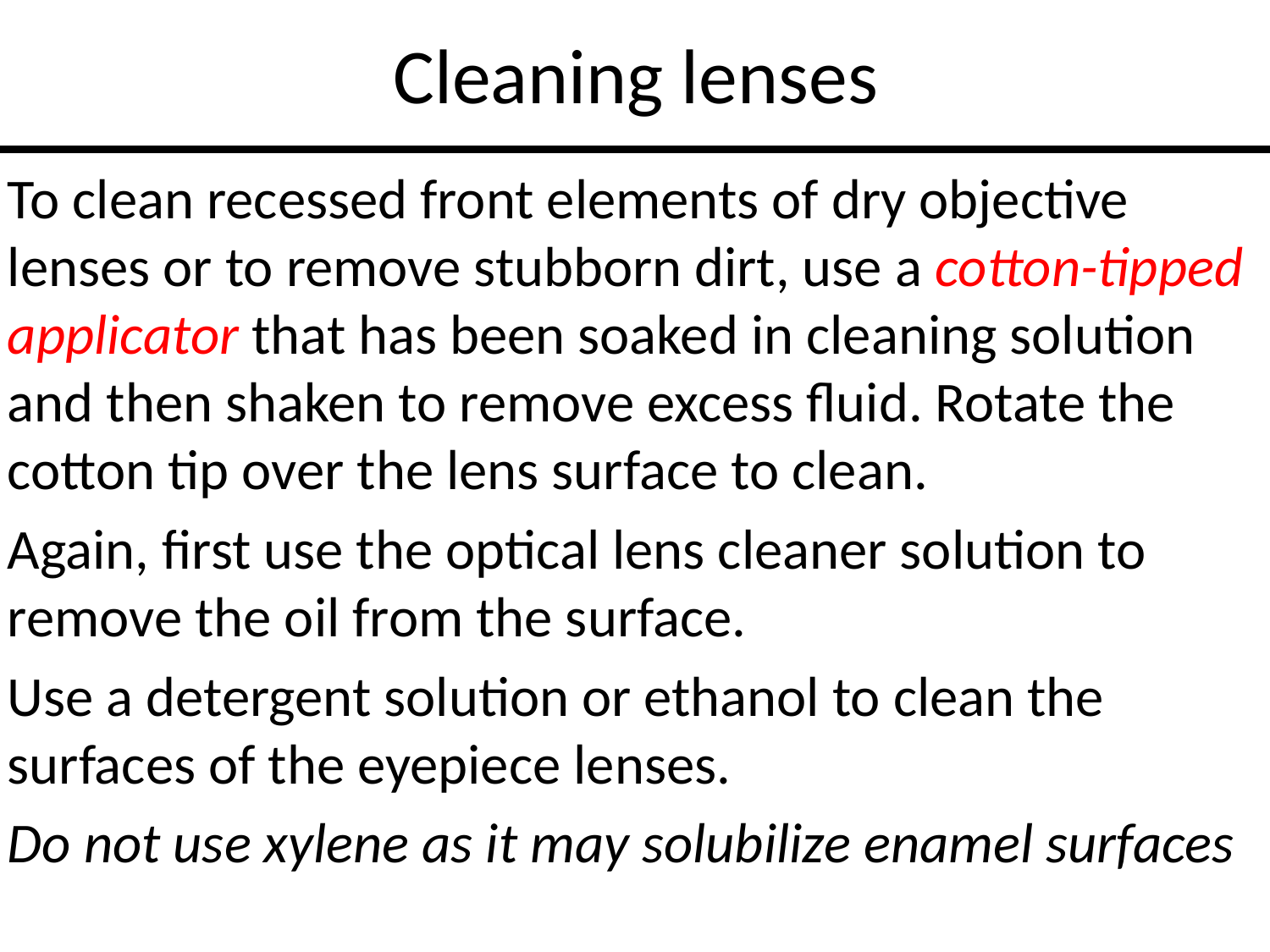

# Cleaning lenses
To clean recessed front elements of dry objective lenses or to remove stubborn dirt, use a cotton-tipped applicator that has been soaked in cleaning solution and then shaken to remove excess fluid. Rotate the cotton tip over the lens surface to clean.
Again, first use the optical lens cleaner solution to remove the oil from the surface.
Use a detergent solution or ethanol to clean the surfaces of the eyepiece lenses.
Do not use xylene as it may solubilize enamel surfaces